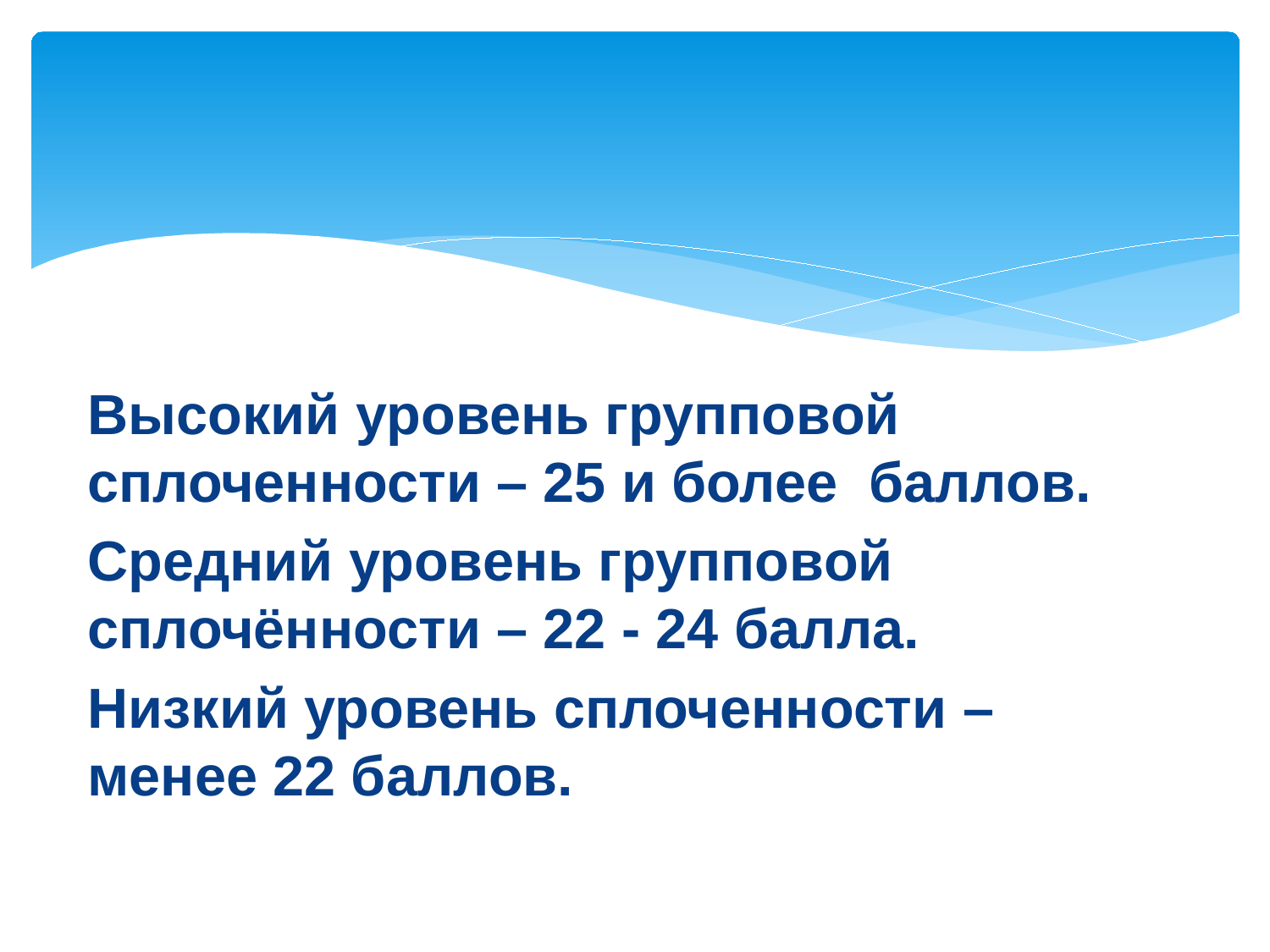

Высокий уровень групповой сплоченности – 25 и более  баллов.
Средний уровень групповой сплочённости – 22 - 24 балла.
Низкий уровень сплоченности – менее 22 баллов.